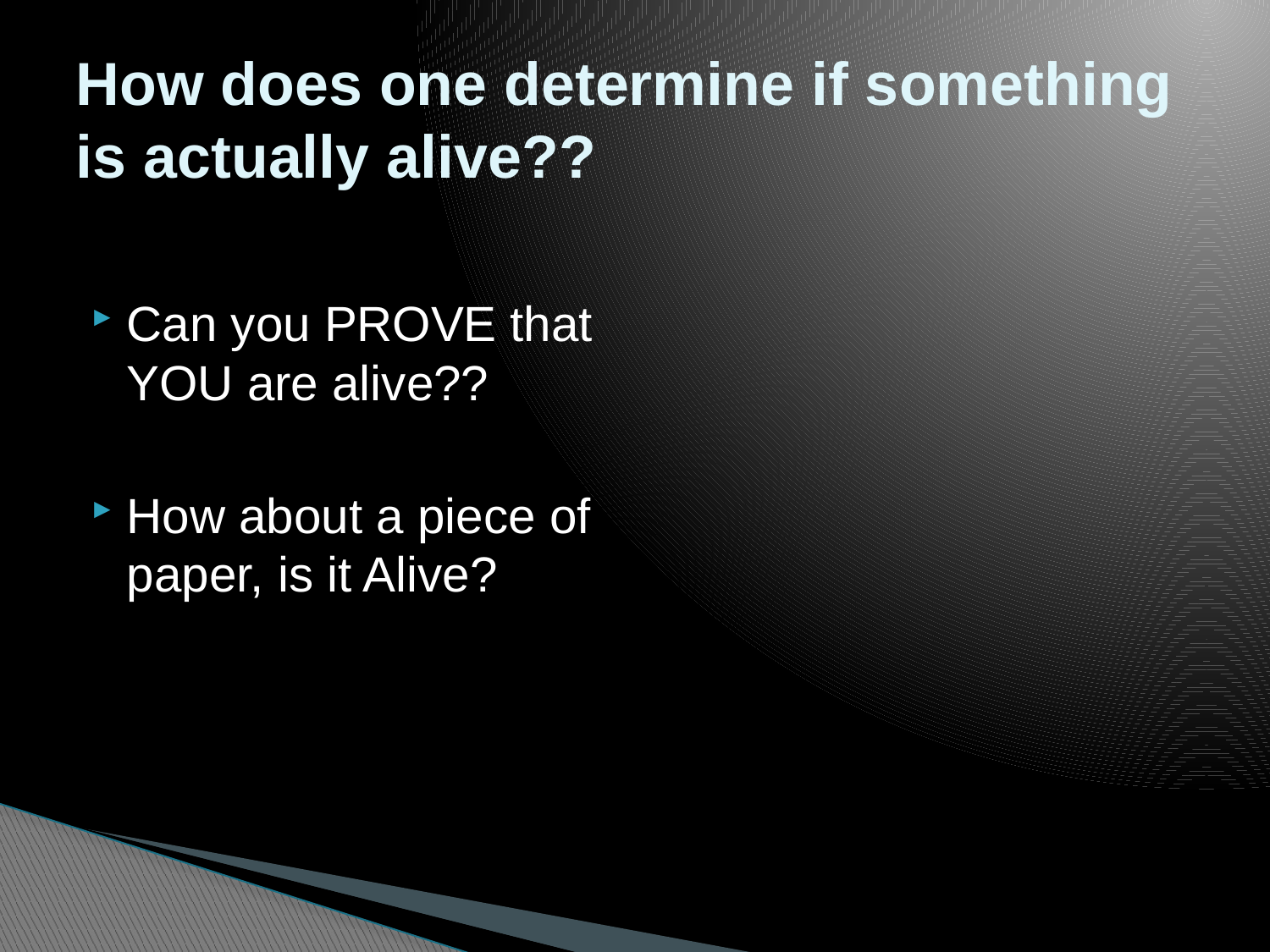

# How does one determine if something is actually alive??

Can you PROVE that YOU are alive??

How about a piece of paper, is it Alive?